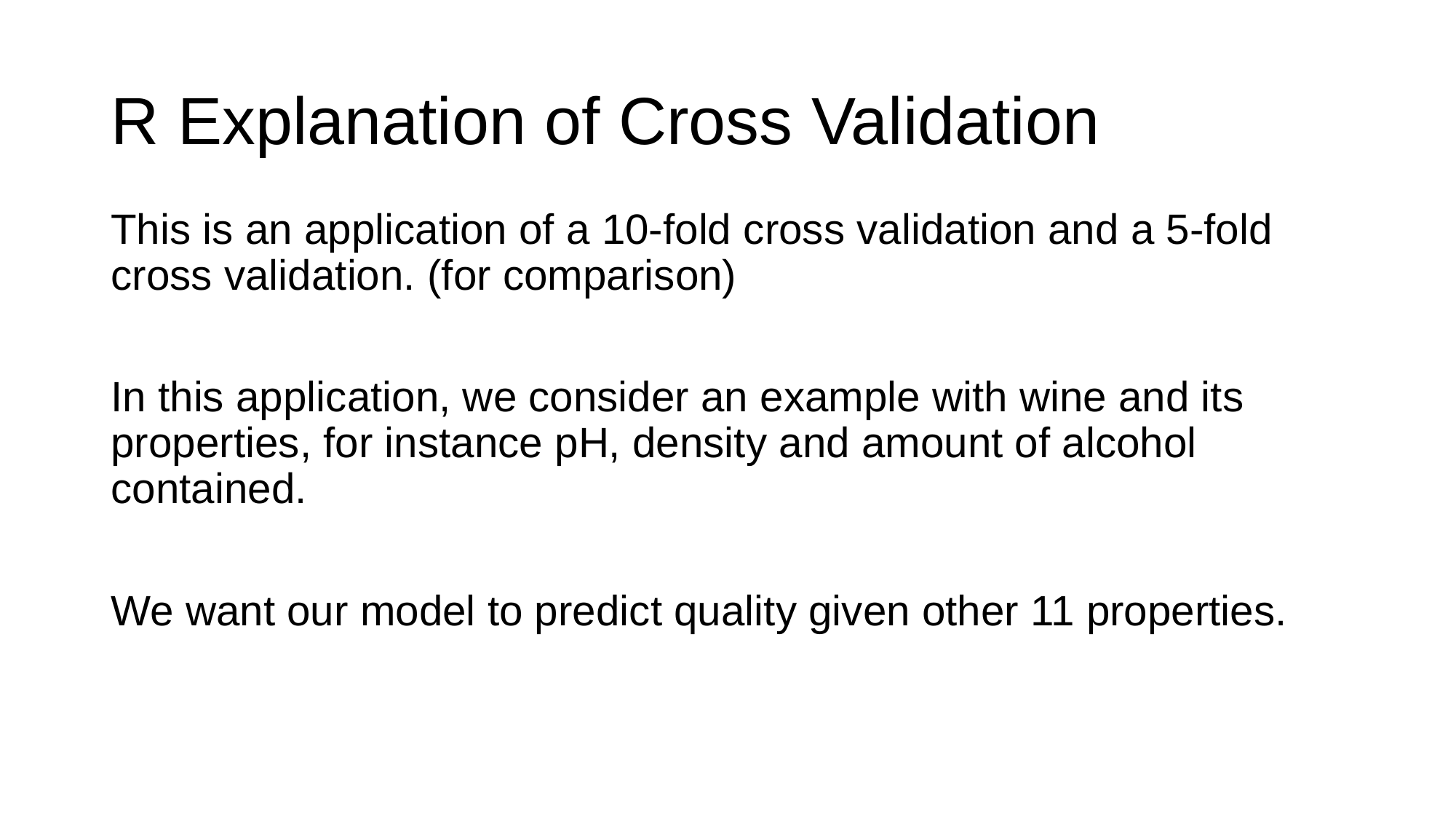

# R Explanation of Cross Validation
This is an application of a 10-fold cross validation and a 5-fold cross validation. (for comparison)

In this application, we consider an example with wine and its properties, for instance pH, density and amount of alcohol contained.

We want our model to predict quality given other 11 properties.